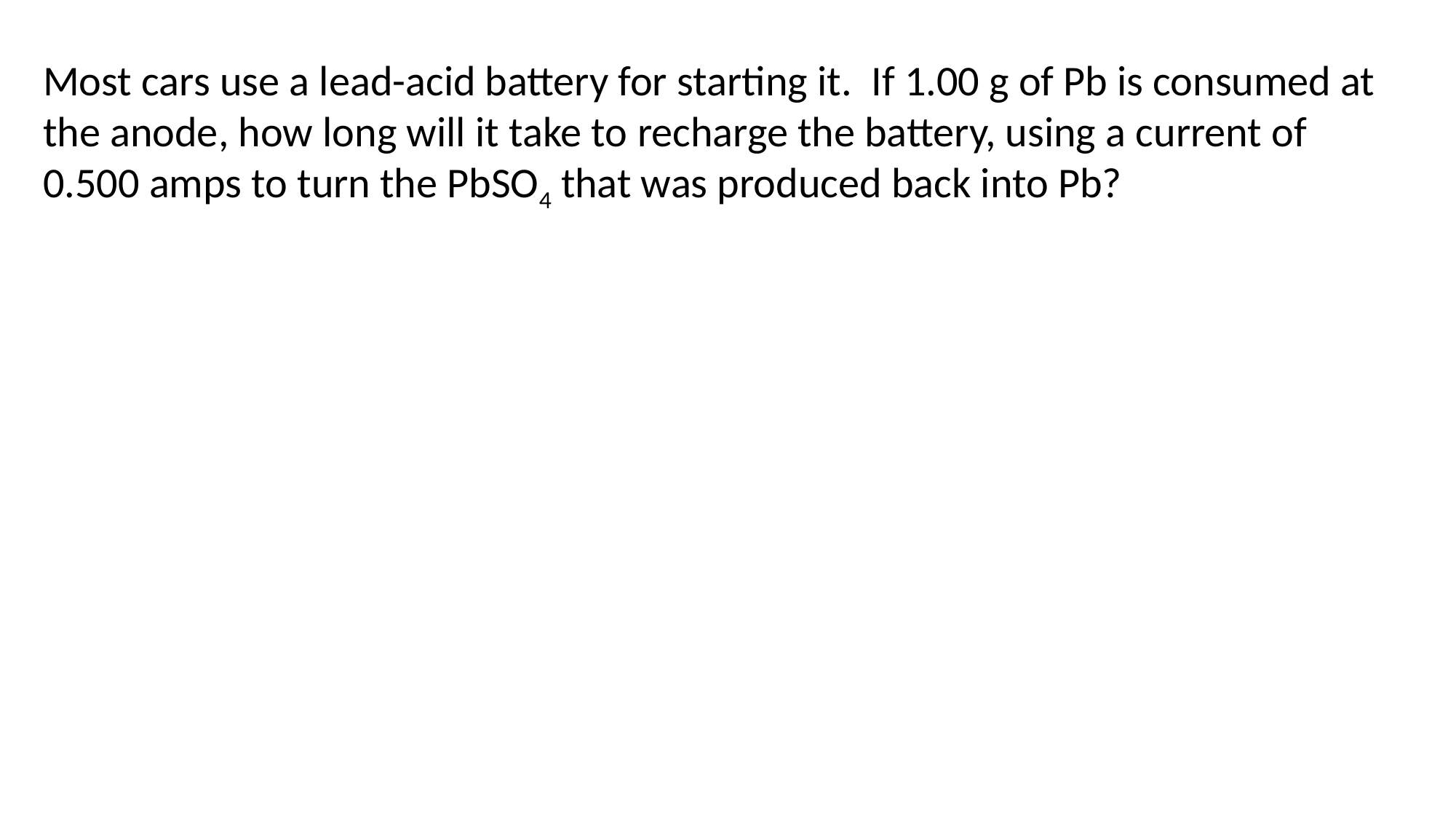

Most cars use a lead-acid battery for starting it.  If 1.00 g of Pb is consumed at the anode, how long will it take to recharge the battery, using a current of 0.500 amps to turn the PbSO4 that was produced back into Pb?